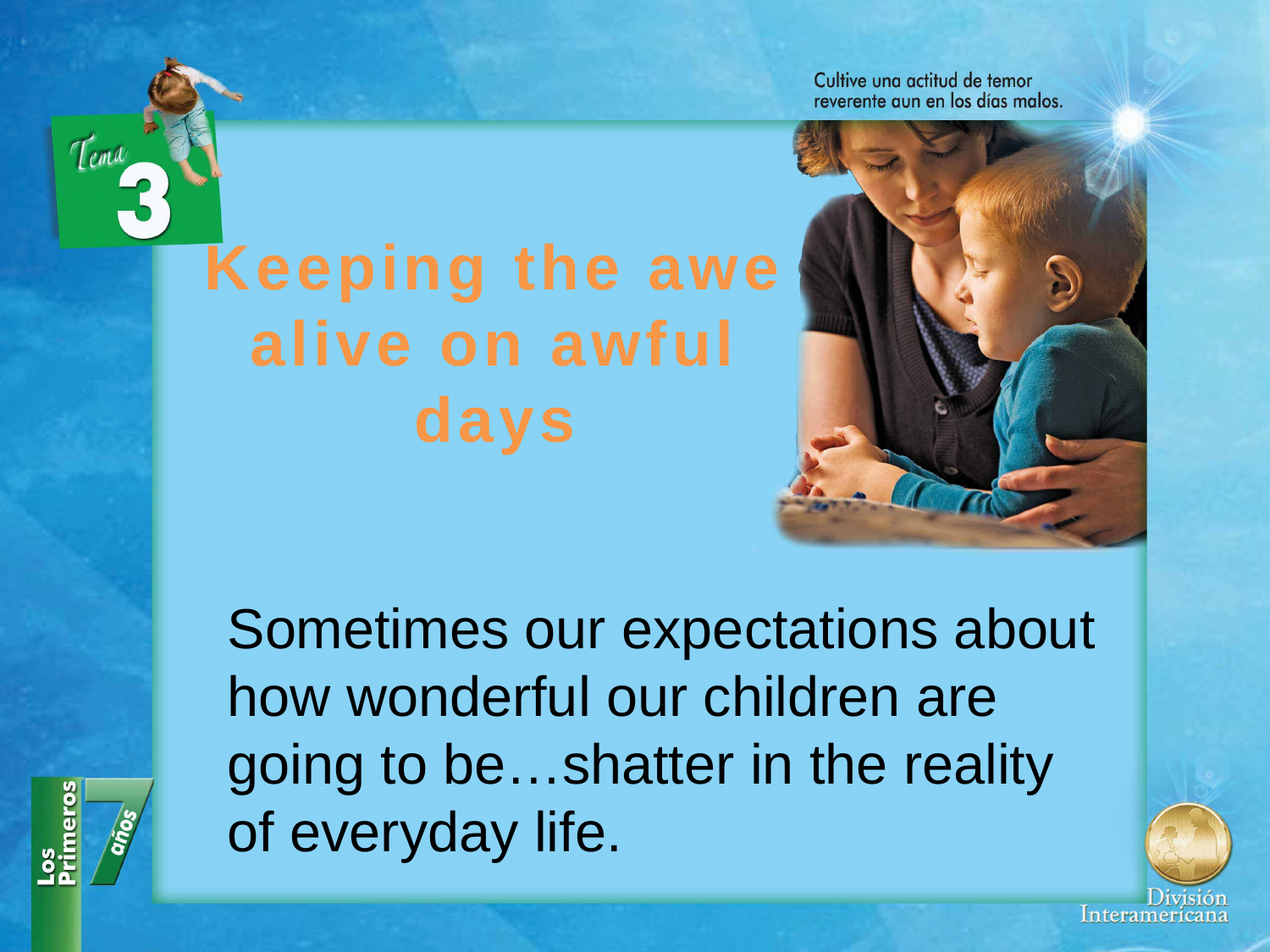

Keeping the awe alive on awful days
Sometimes our expectations about how wonderful our children are going to be…shatter in the reality of everyday life.